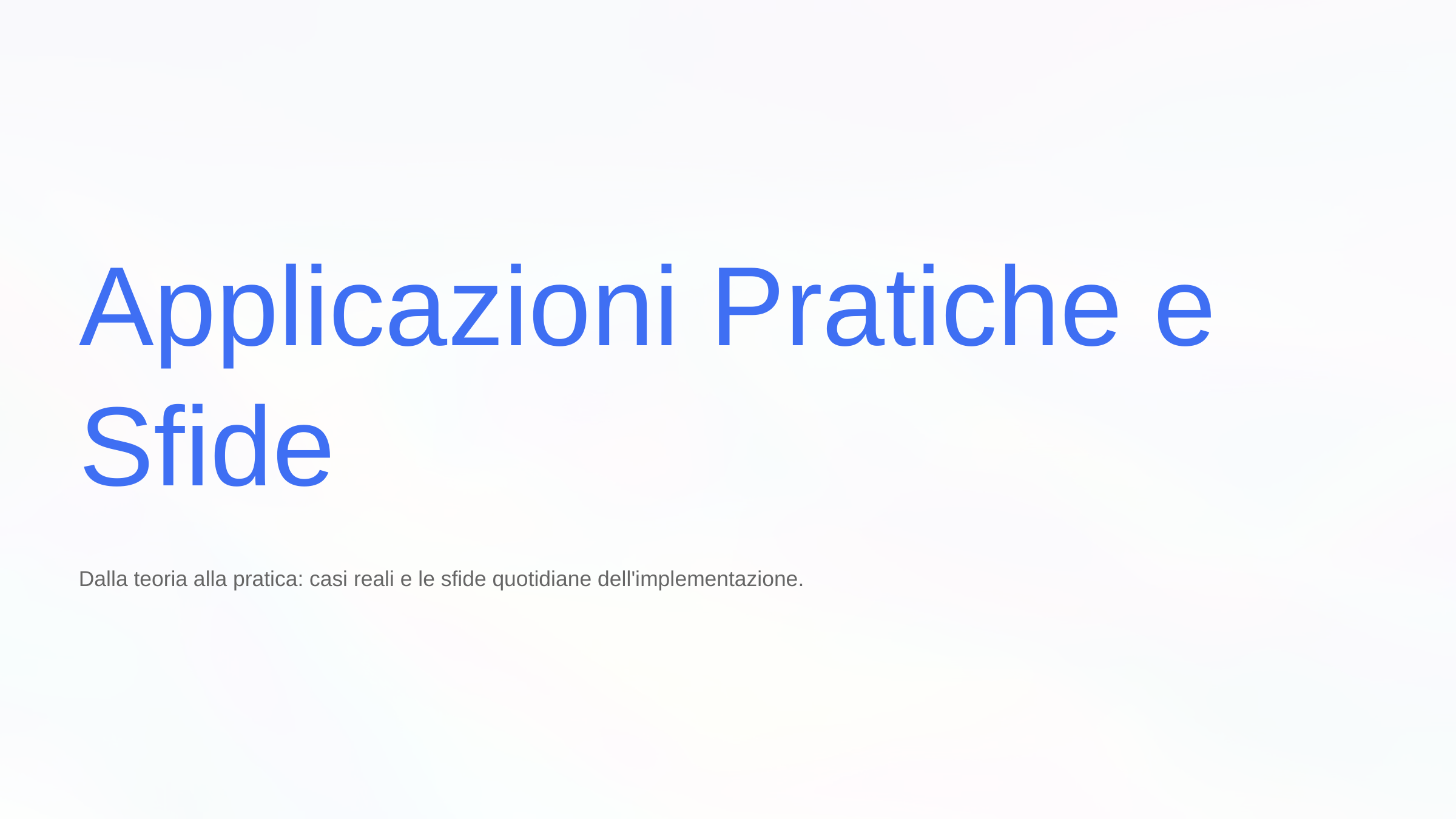

Applicazioni Pratiche e Sfide
Dalla teoria alla pratica: casi reali e le sfide quotidiane dell'implementazione.